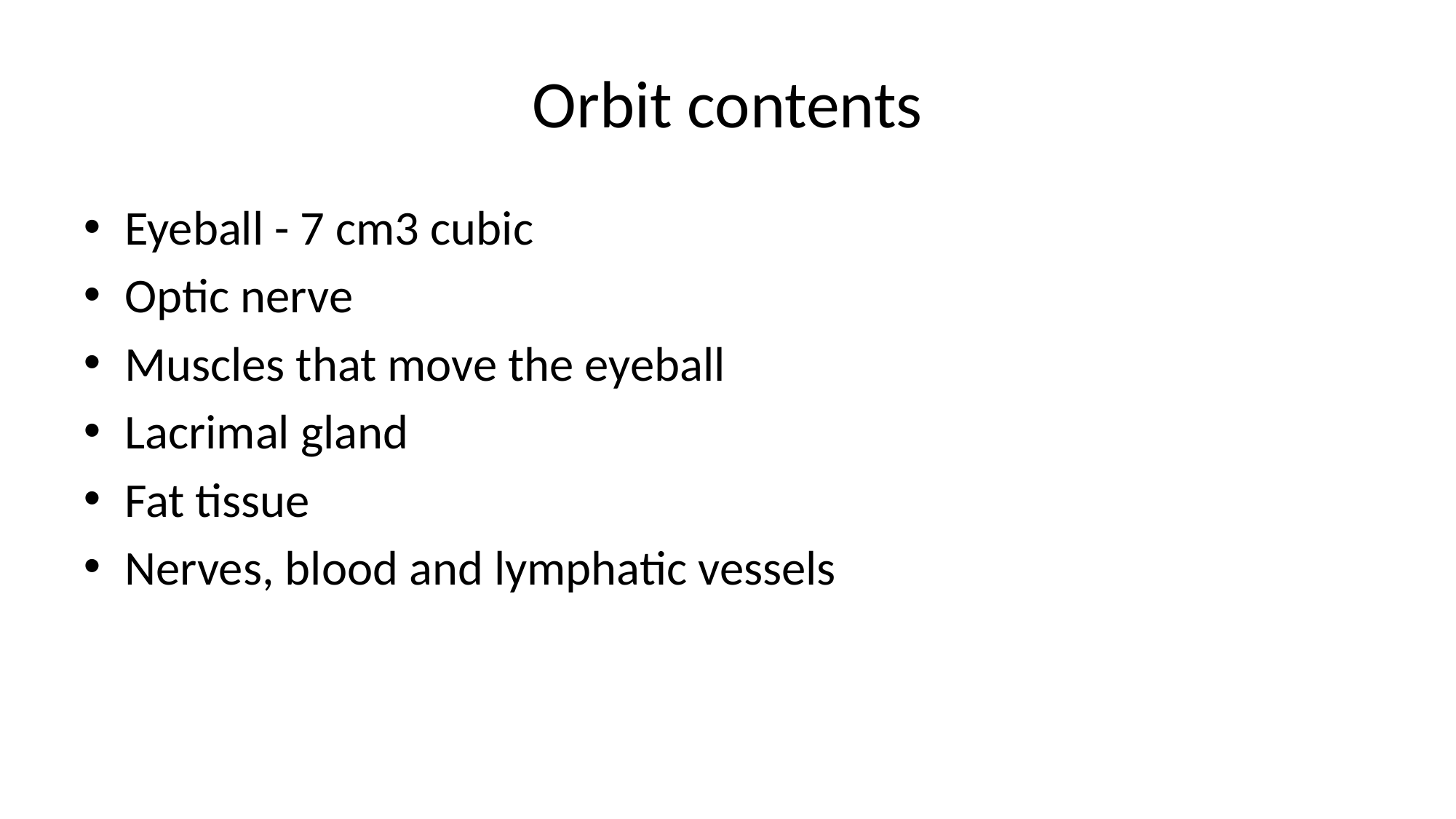

# Orbit contents
Eyeball - 7 cm3 cubic
Optic nerve
Muscles that move the eyeball
Lacrimal gland
Fat tissue
Nerves, blood and lymphatic vessels